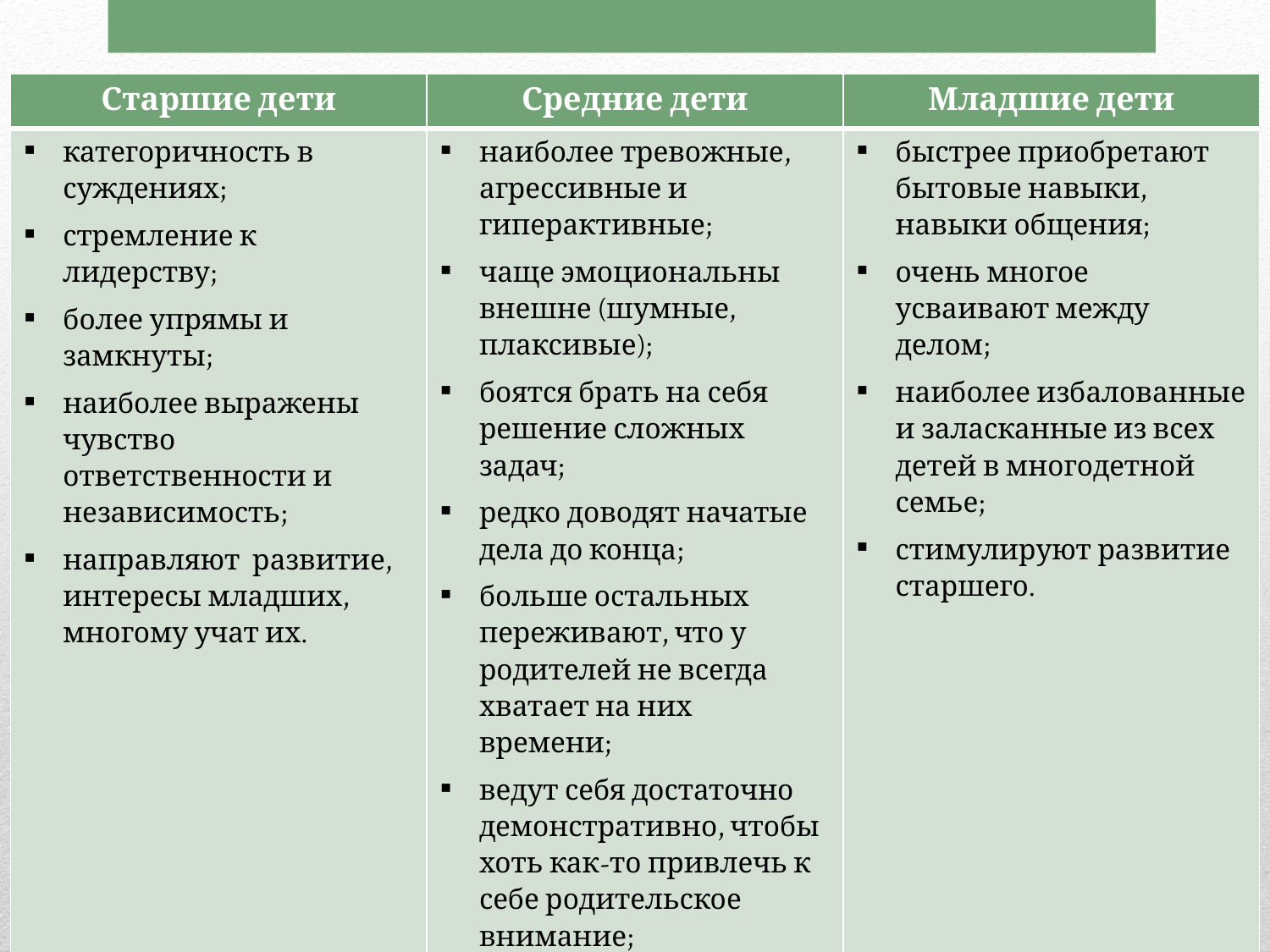

| Старшие дети | Средние дети | Младшие дети |
| --- | --- | --- |
| категоричность в суждениях; стремление к лидерству; более упрямы и замкнуты; наиболее выражены чувство ответственности и независимость; направляют развитие, интересы младших, многому учат их. | наиболее тревожные, агрессивные и гиперактивные; чаще эмоциональны внешне (шумные, плаксивые); боятся брать на себя решение сложных задач; редко доводят начатые дела до конца; больше остальных переживают, что у родителей не всегда хватает на них времени; ведут себя достаточно демонстративно, чтобы хоть как-то привлечь к себе родительское внимание; стимулируют развитие старшего. | быстрее приобретают бытовые навыки, навыки общения; очень многое усваивают между делом; наиболее избалованные и заласканные из всех детей в многодетной семье; стимулируют развитие старшего. |